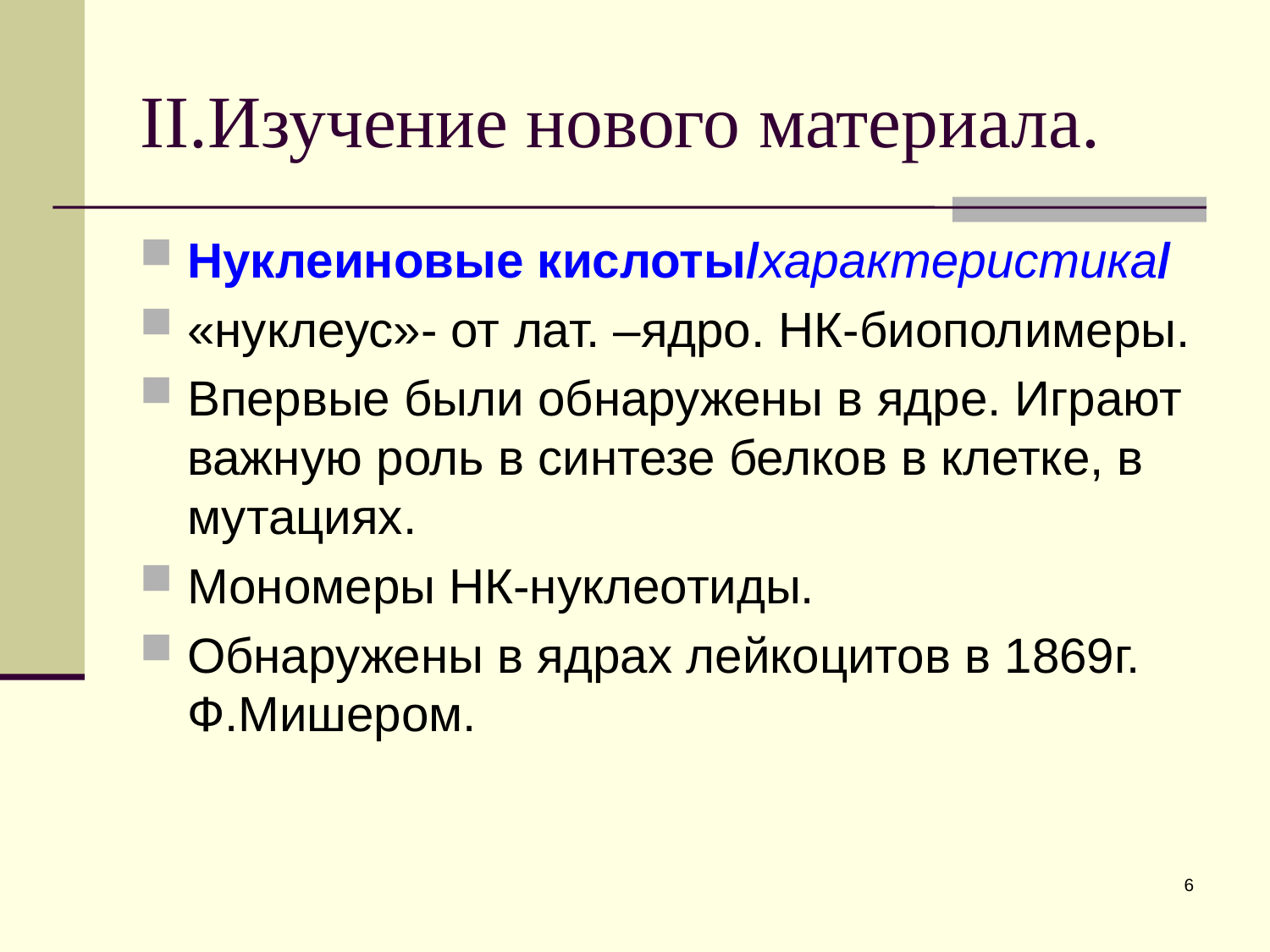

# II.Изучение нового материала.
Нуклеиновые кислоты/характеристика/
«нуклеус»- от лат. –ядро. НК-биополимеры.
Впервые были обнаружены в ядре. Играют важную роль в синтезе белков в клетке, в мутациях.
Мономеры НК-нуклеотиды.
Обнаружены в ядрах лейкоцитов в 1869г. Ф.Мишером.

6